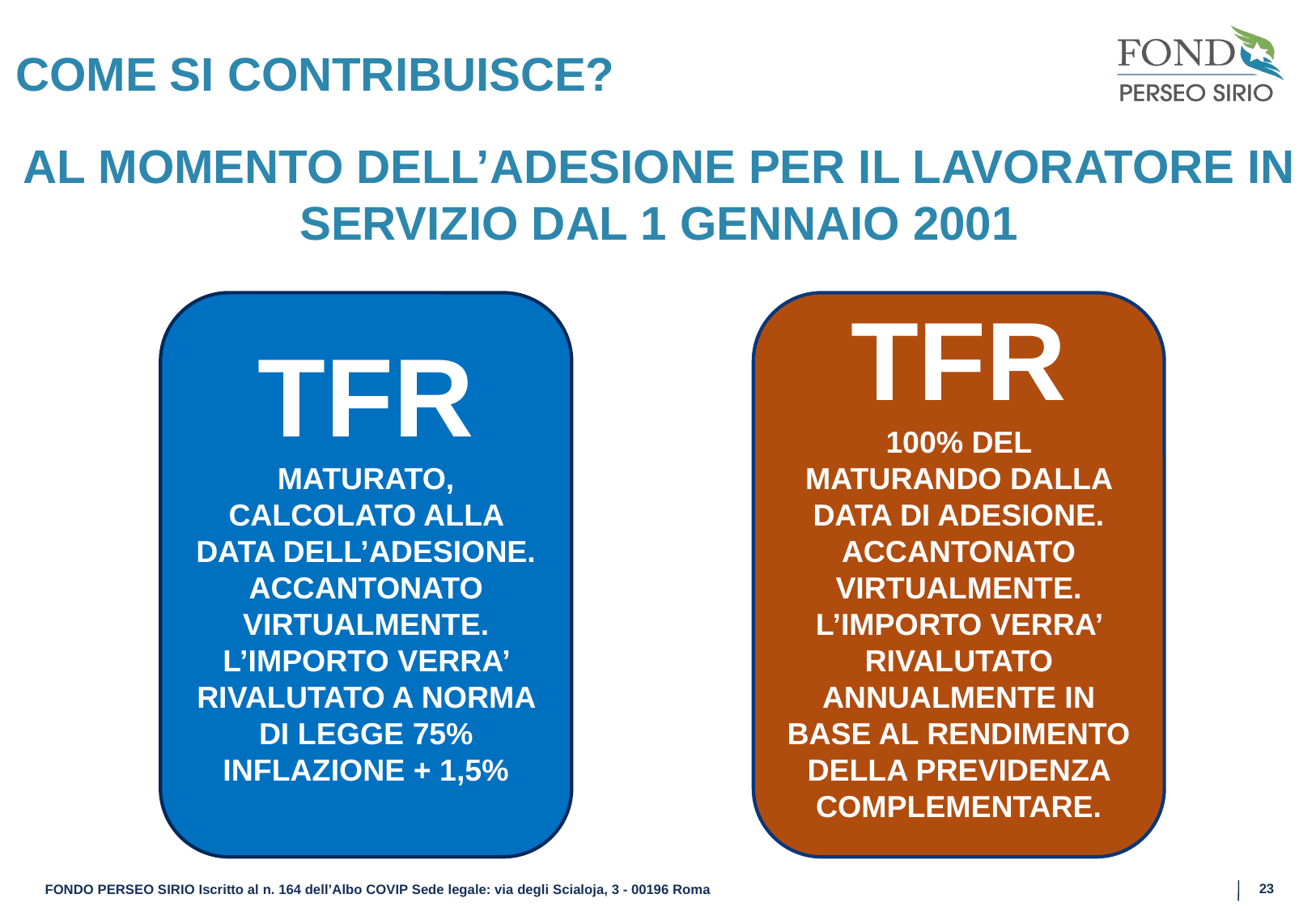

COME SI CONTRIBUISCE?
AL MOMENTO DELL’ADESIONE PER IL LAVORATORE IN SERVIZIO DAL 1 GENNAIO 2001
TFR
MATURATO, CALCOLATO ALLA DATA DELL’ADESIONE. ACCANTONATO VIRTUALMENTE. L’IMPORTO VERRA’ RIVALUTATO A NORMA DI LEGGE 75% INFLAZIONE + 1,5%

TFR
100% DEL MATURANDO DALLA DATA DI ADESIONE. ACCANTONATO VIRTUALMENTE. L’IMPORTO VERRA’ RIVALUTATO ANNUALMENTE IN BASE AL RENDIMENTO DELLA PREVIDENZA COMPLEMENTARE.

23
FONDO PERSEO SIRIO Iscritto al n. 164 dell’Albo COVIP Sede legale: via degli Scialoja, 3 - 00196 Roma